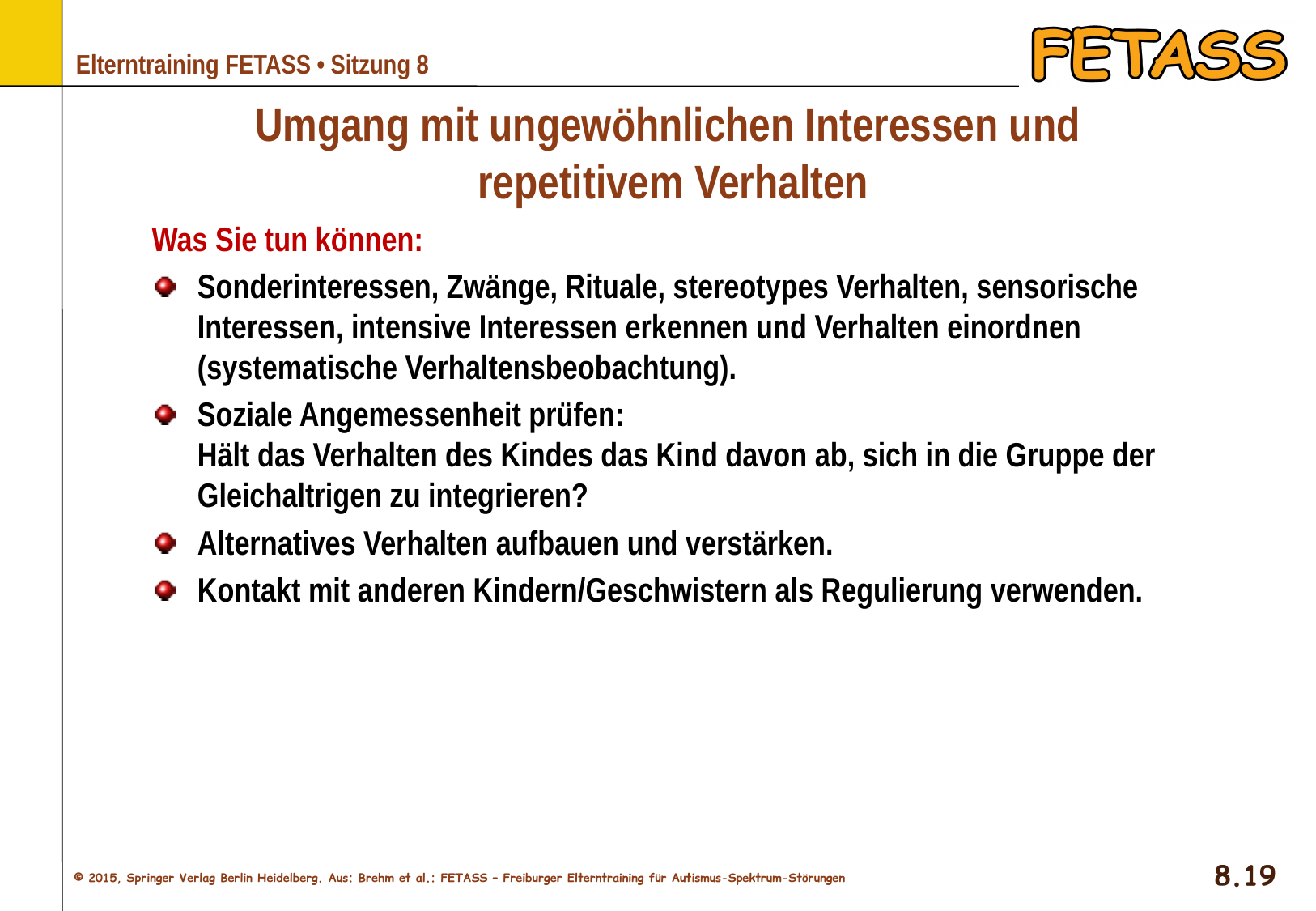

# Umgang mit ungewöhnlichen Interessen und repetitivem Verhalten
Was Sie tun können:
Sonderinteressen, Zwänge, Rituale, stereotypes Verhalten, sensorische Interessen, intensive Interessen erkennen und Verhalten einordnen (systematische Verhaltensbeobachtung).
Soziale Angemessenheit prüfen:
Hält das Verhalten des Kindes das Kind davon ab, sich in die Gruppe der Gleichaltrigen zu integrieren?
Alternatives Verhalten aufbauen und verstärken.
Kontakt mit anderen Kindern/Geschwistern als Regulierung verwenden.

8.19